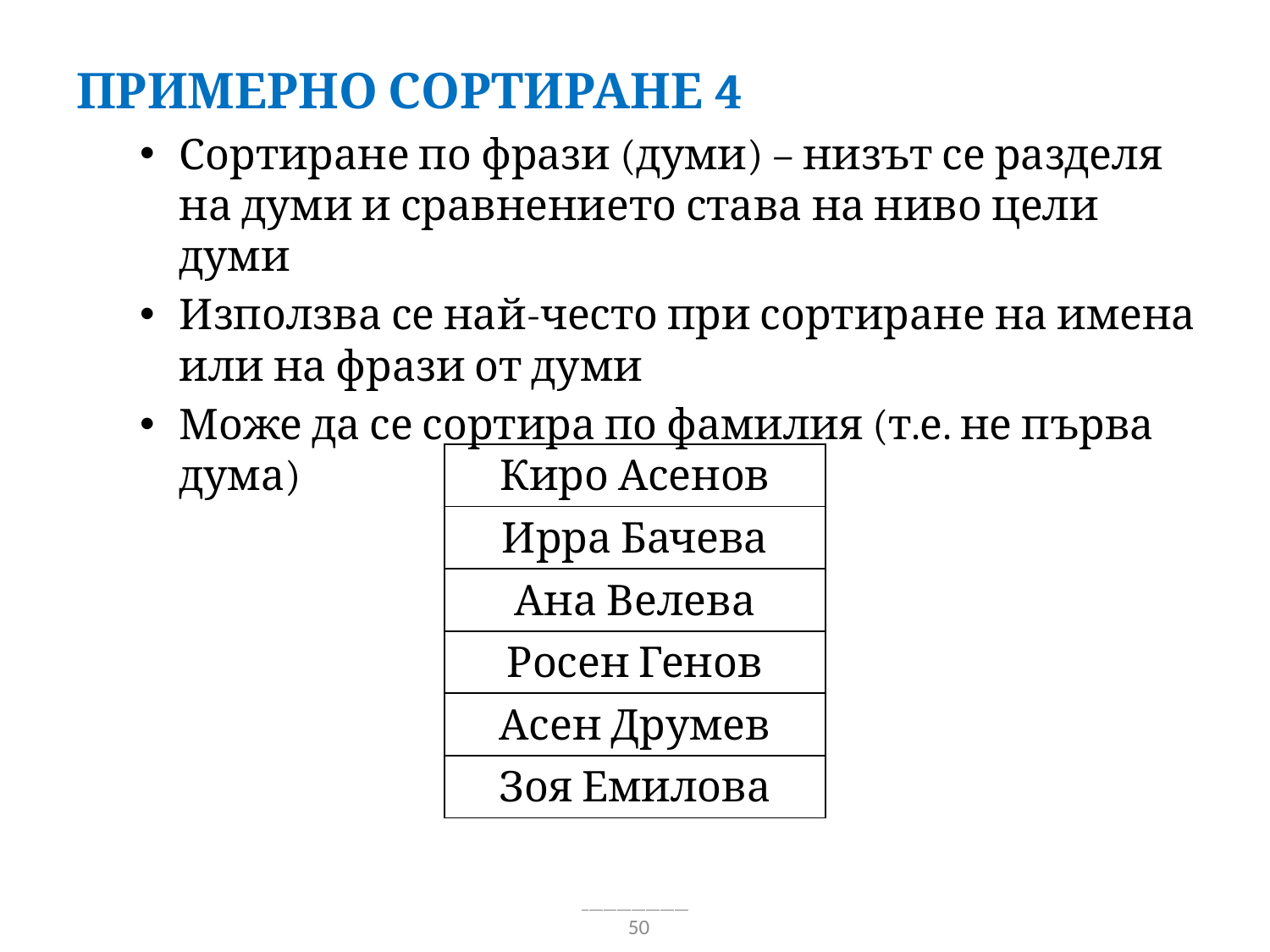

Примерно сортиране 4
Сортиране по фрази (думи) – низът се разделя на думи и сравнението става на ниво цели думи
Използва се най-често при сортиране на имена или на фрази от думи
Може да се сортира по фамилия (т.е. не първа дума)
| Киро Асенов |
| --- |
| Ирра Бачева |
| Ана Велева |
| Росен Генов |
| Асен Друмев |
| Зоя Емилова |
50